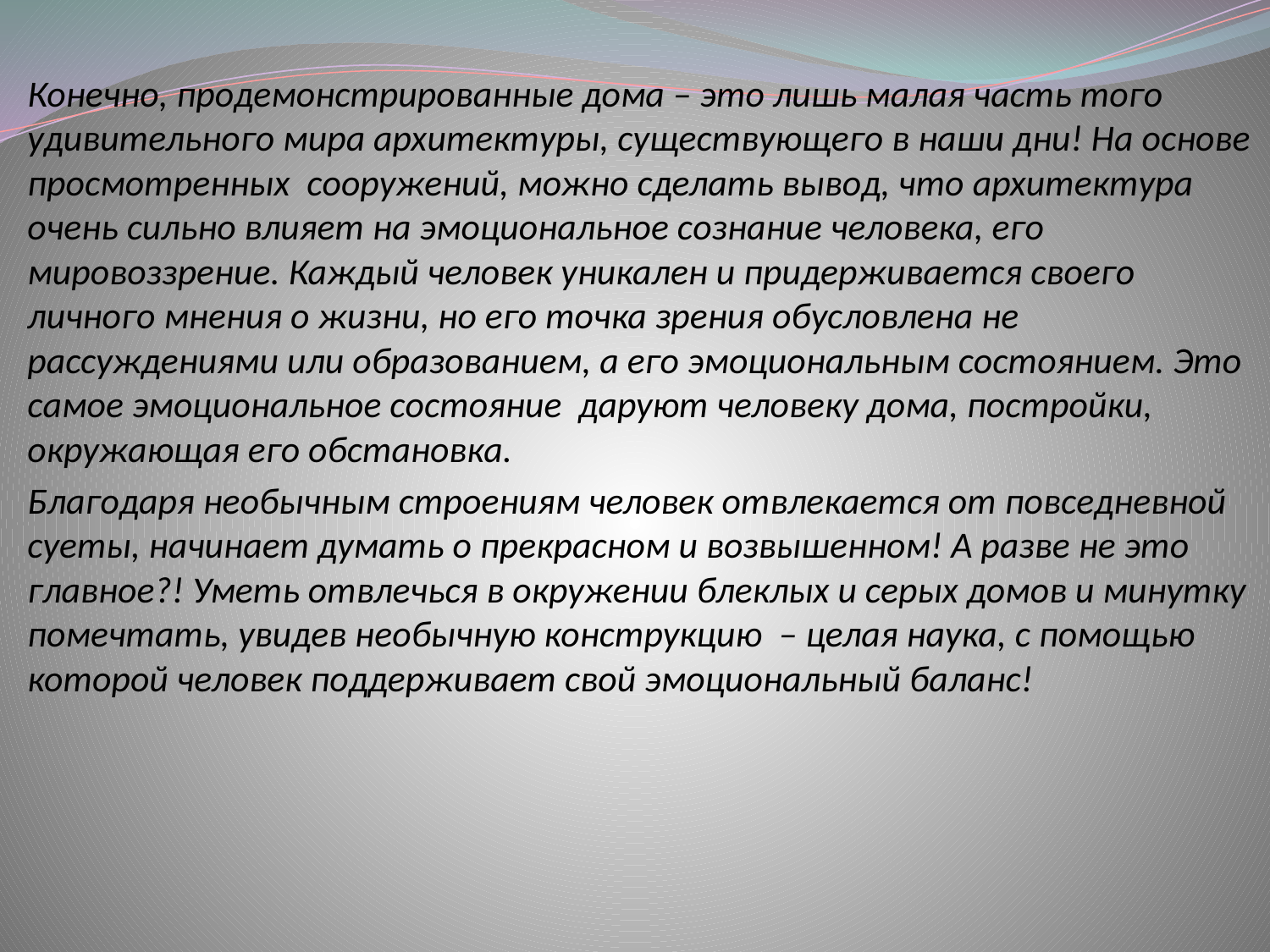

Конечно, продемонстрированные дома – это лишь малая часть того удивительного мира архитектуры, существующего в наши дни! На основе просмотренных  сооружений, можно сделать вывод, что архитектура очень сильно влияет на эмоциональное сознание человека, его мировоззрение. Каждый человек уникален и придерживается своего личного мнения о жизни, но его точка зрения обусловлена не рассуждениями или образованием, а его эмоциональным состоянием. Это самое эмоциональное состояние  даруют человеку дома, постройки, окружающая его обстановка.
Благодаря необычным строениям человек отвлекается от повседневной суеты, начинает думать о прекрасном и возвышенном! А разве не это главное?! Уметь отвлечься в окружении блеклых и серых домов и минутку помечтать, увидев необычную конструкцию  – целая наука, с помощью которой человек поддерживает свой эмоциональный баланс!